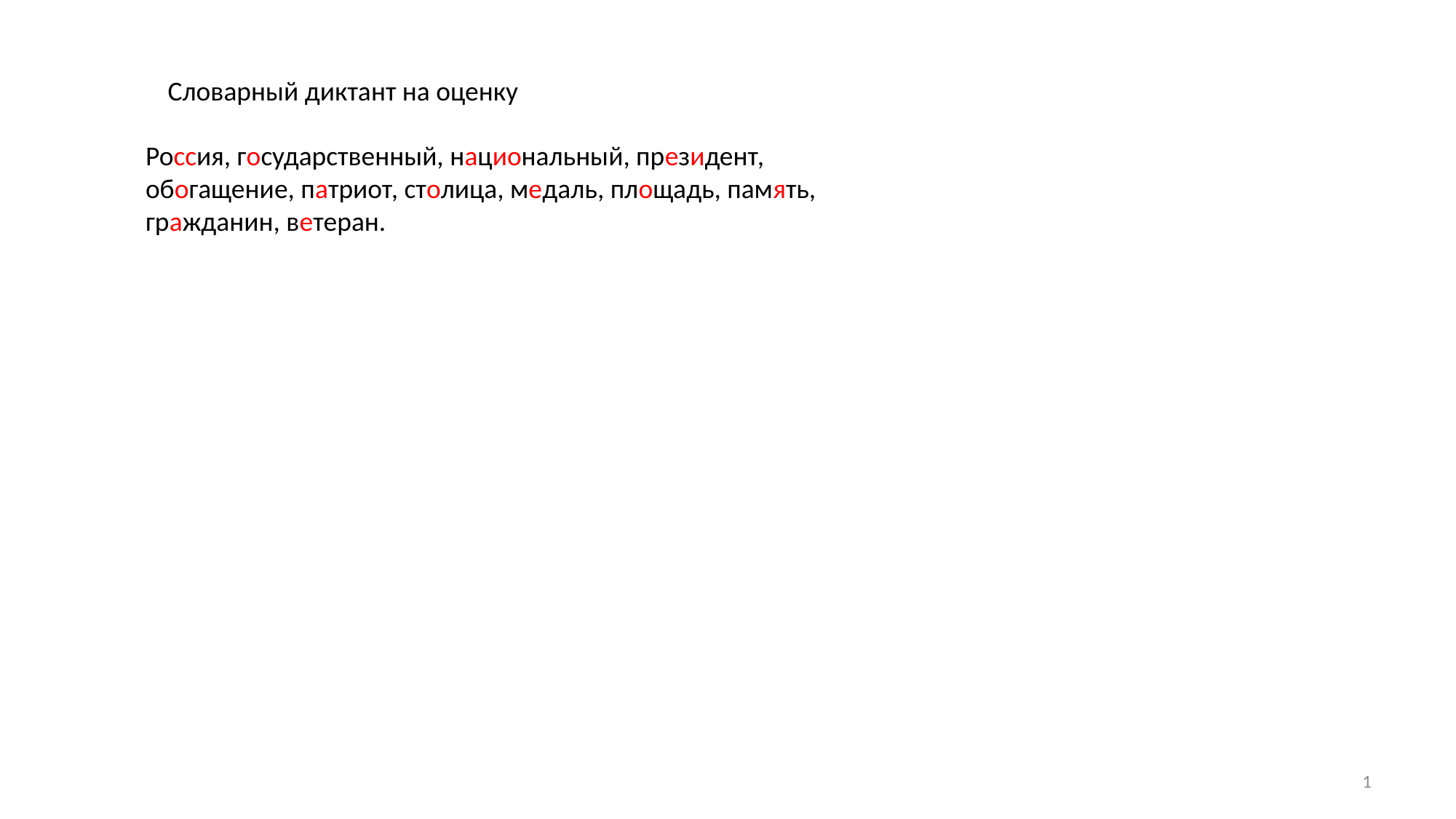

Словарный диктант на оценку
Россия, государственный, национальный, президент, обогащение, патриот, столица, медаль, площадь, память, гражданин, ветеран.
1